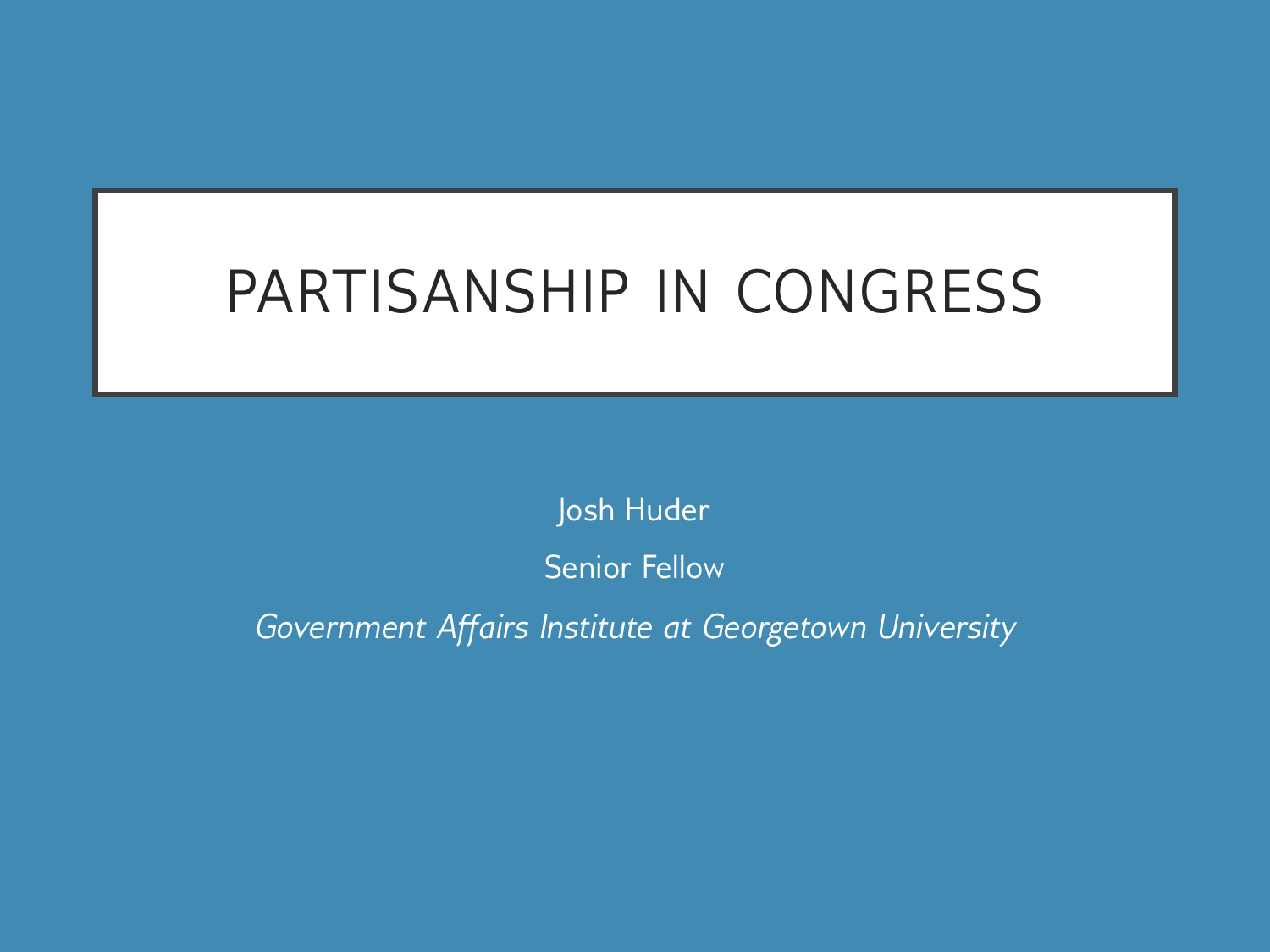

# Partisanship in Congress

Josh Huder
Senior Fellow
Government Affairs Institute at Georgetown University